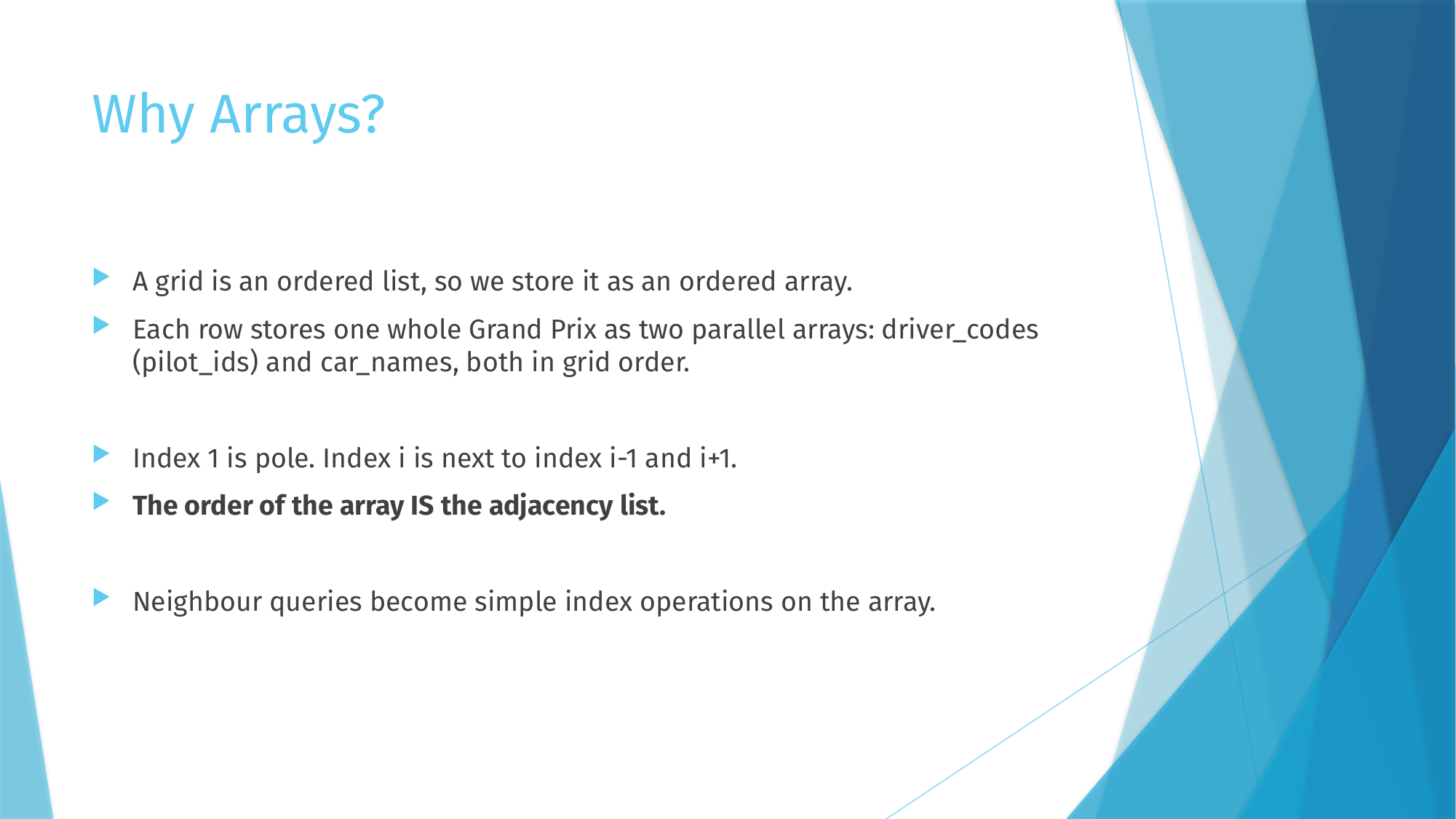

# Why Arrays?
A grid is an ordered list, so we store it as an ordered array.
Each row stores one whole Grand Prix as two parallel arrays: driver_codes (pilot_ids) and car_names, both in grid order.

Index 1 is pole. Index i is next to index i-1 and i+1.
The order of the array IS the adjacency list.

Neighbour queries become simple index operations on the array.